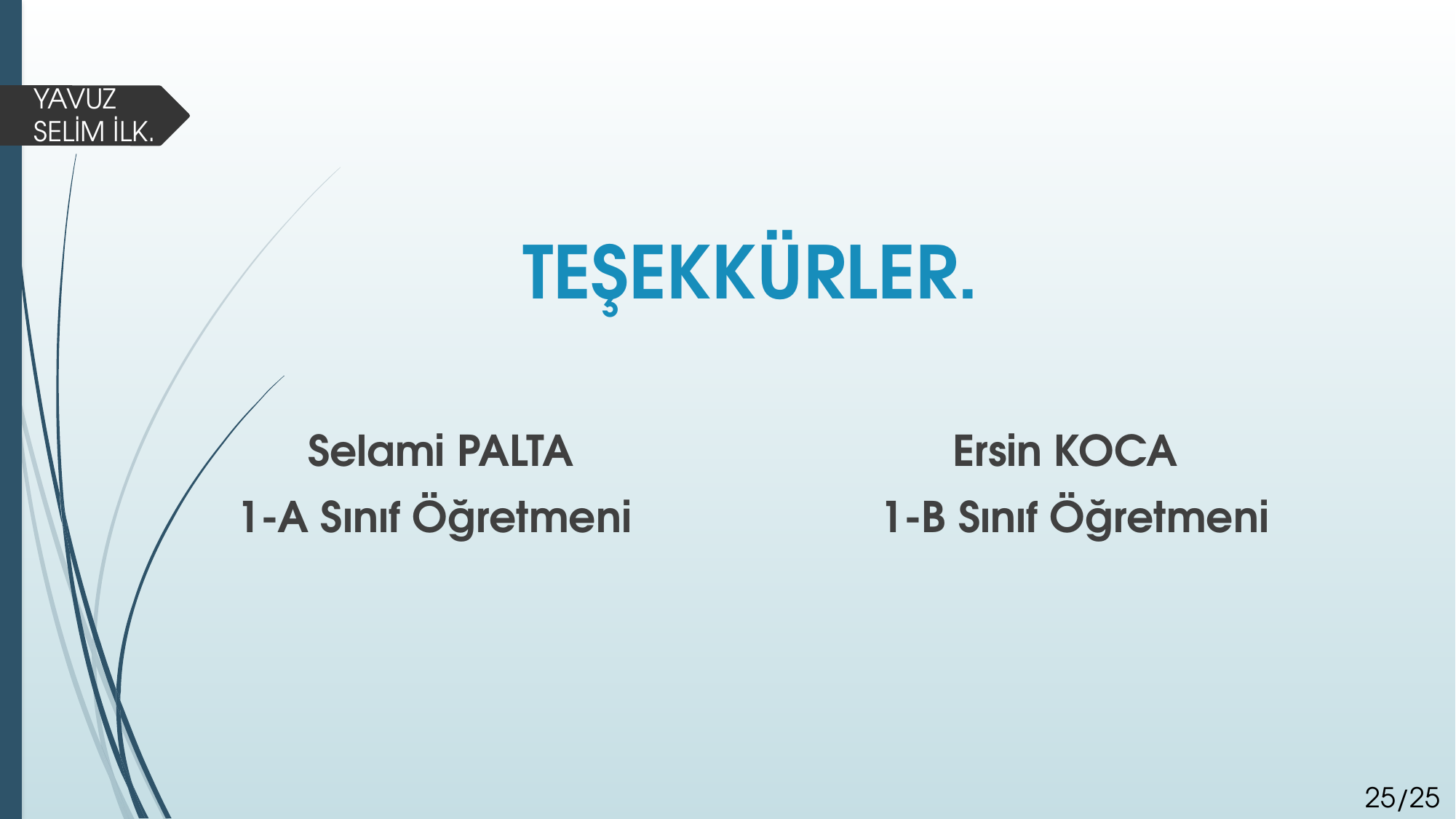

YAVUZ
SELİM İLK.
# TEŞEKKÜRLER.
                       Selami PALTA                                Ersin KOCA
                 1-A Sınıf Öğretmeni                     1-B Sınıf Öğretmeni
25/25